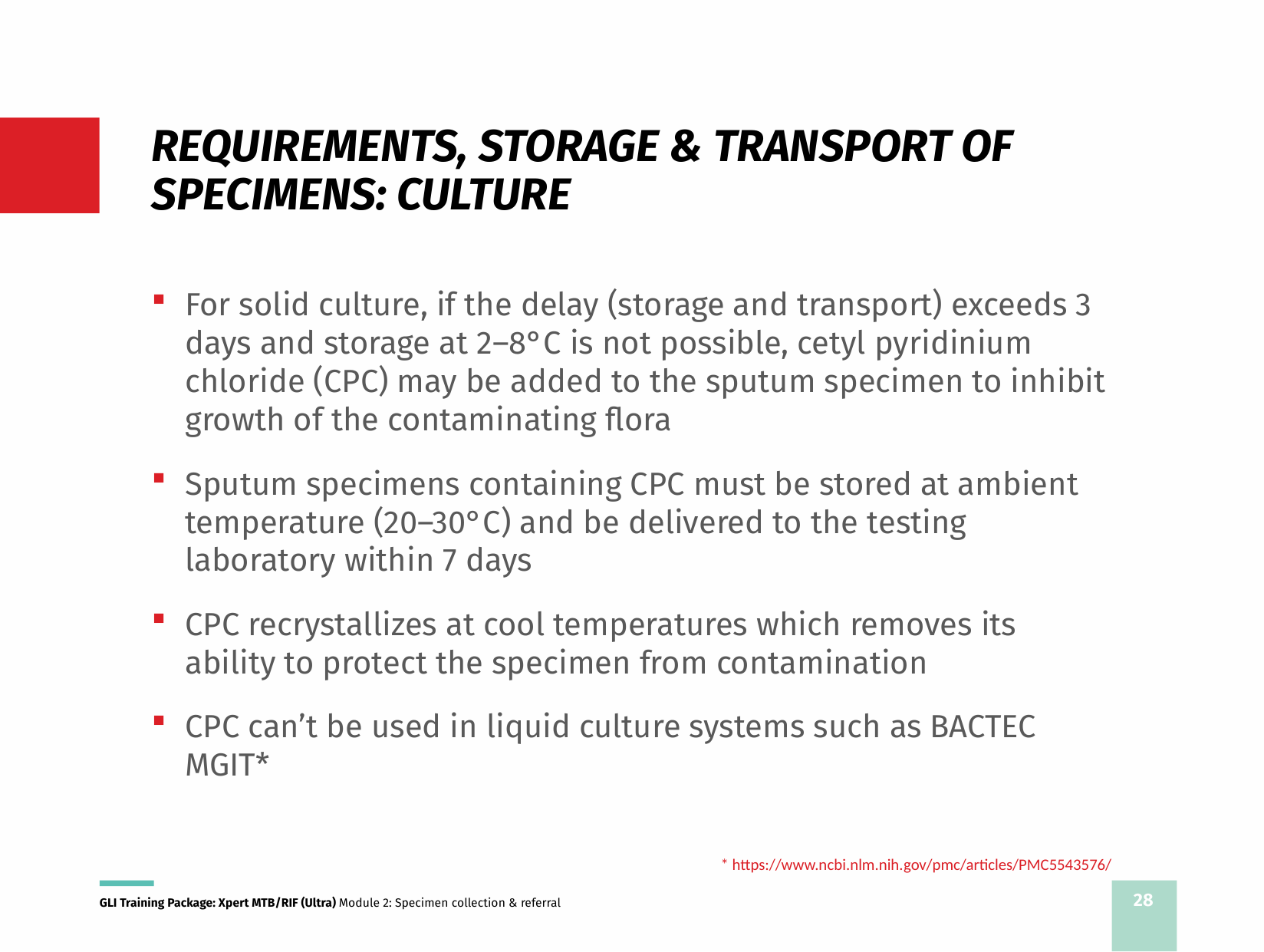

# REQUIREMENTS, STORAGE & TRANSPORT OF SPECIMENS: CULTURE
For solid culture, if the delay (storage and transport) exceeds 3 days and storage at 2–8°C is not possible, cetyl pyridinium chloride (CPC) may be added to the sputum specimen to inhibit growth of the contaminating flora
Sputum specimens containing CPC must be stored at ambient temperature (20–30°C) and be delivered to the testing laboratory within 7 days
CPC recrystallizes at cool temperatures which removes its ability to protect the specimen from contamination
CPC can’t be used in liquid culture systems such as BACTEC  MGIT*

* https://www.ncbi.nlm.nih.gov/pmc/articles/PMC5543576/